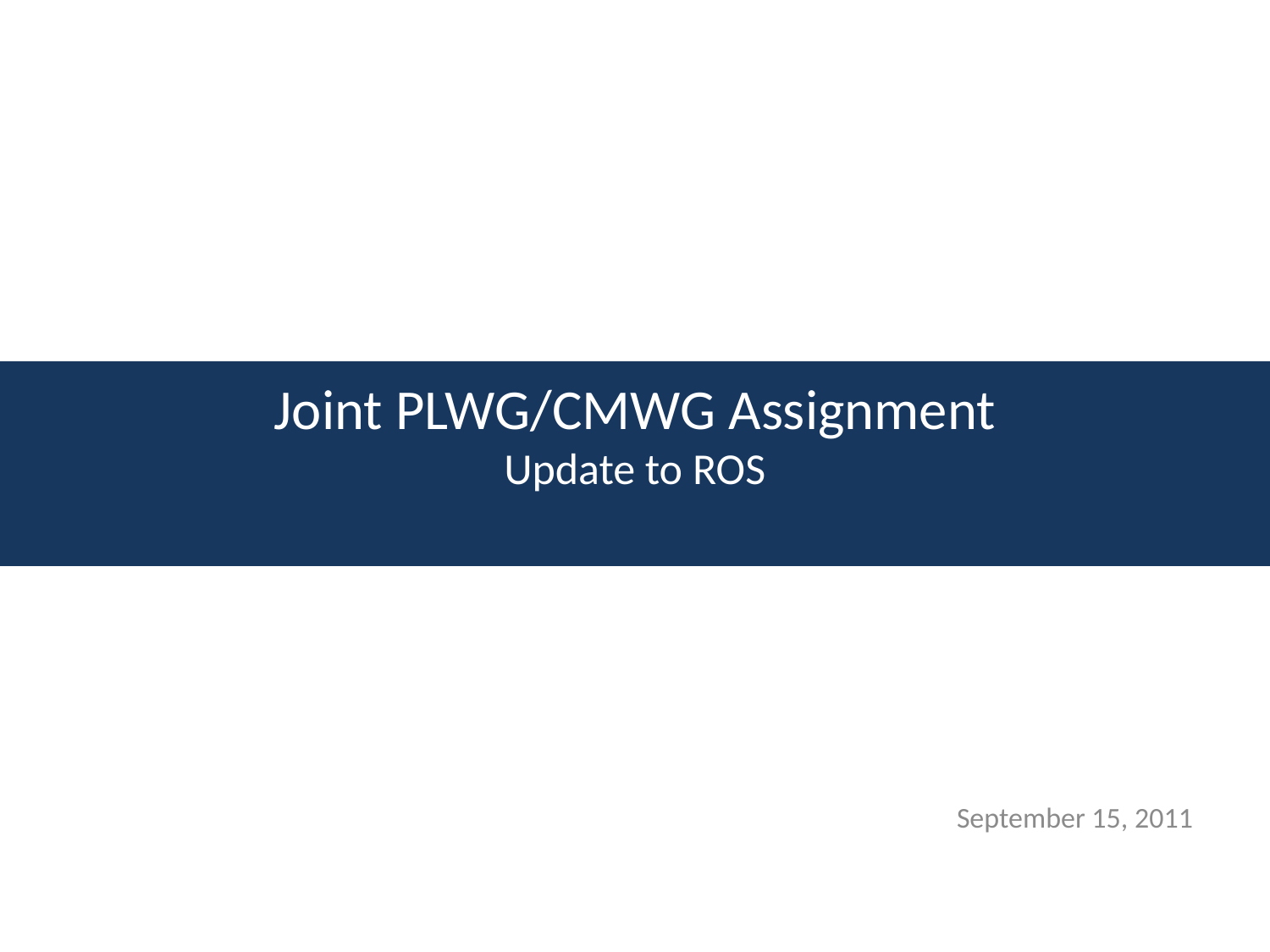

# Joint PLWG/CMWG Assignment Update to ROS
September 15, 2011